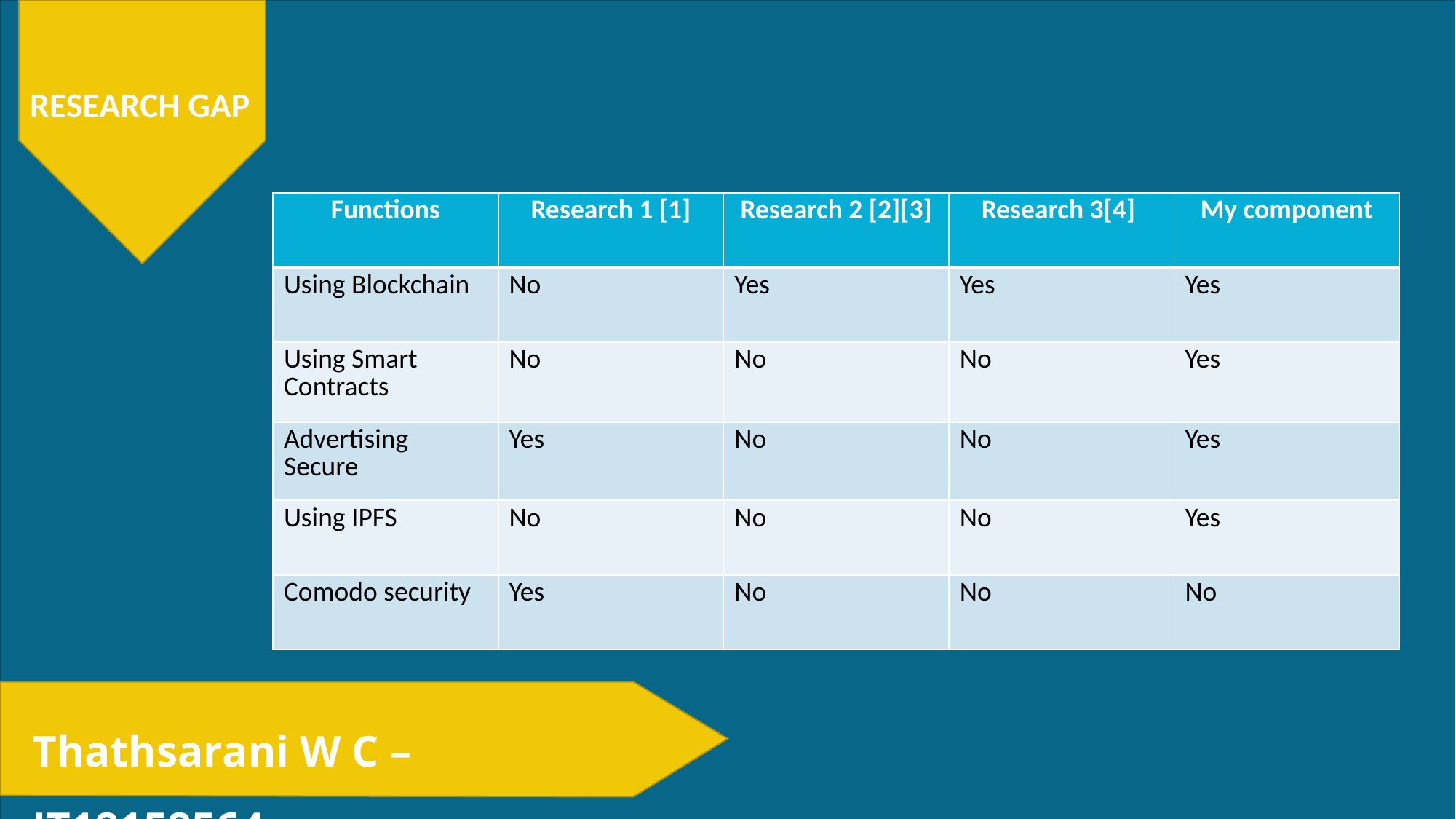

RESEARCH GAP
| Functions | Research 1 [1] | Research 2 [2][3] | Research 3[4] | My component |
| --- | --- | --- | --- | --- |
| Using Blockchain | No | Yes | Yes | Yes |
| Using Smart Contracts | No | No | No | Yes |
| Advertising Secure | Yes | No | No | Yes |
| Using IPFS | No | No | No | Yes |
| Comodo security | Yes | No | No | No |

Thathsarani W C – IT18158564